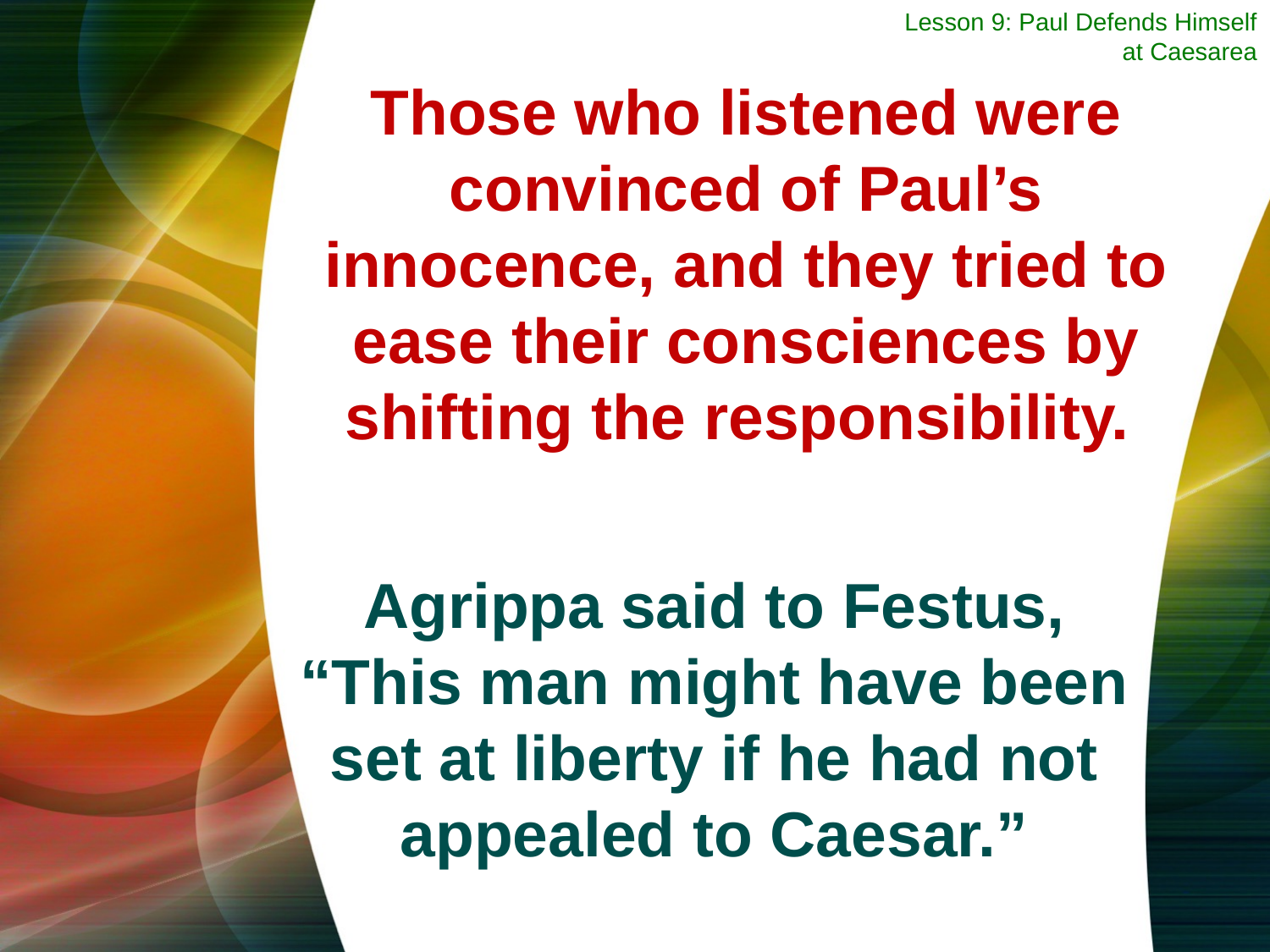

Lesson 9: Paul Defends Himself at Caesarea
Those who listened were convinced of Paul’s innocence, and they tried to
ease their consciences by shifting the responsibility.
Agrippa said to Festus, “This man might have been set at liberty if he had not appealed to Caesar.”